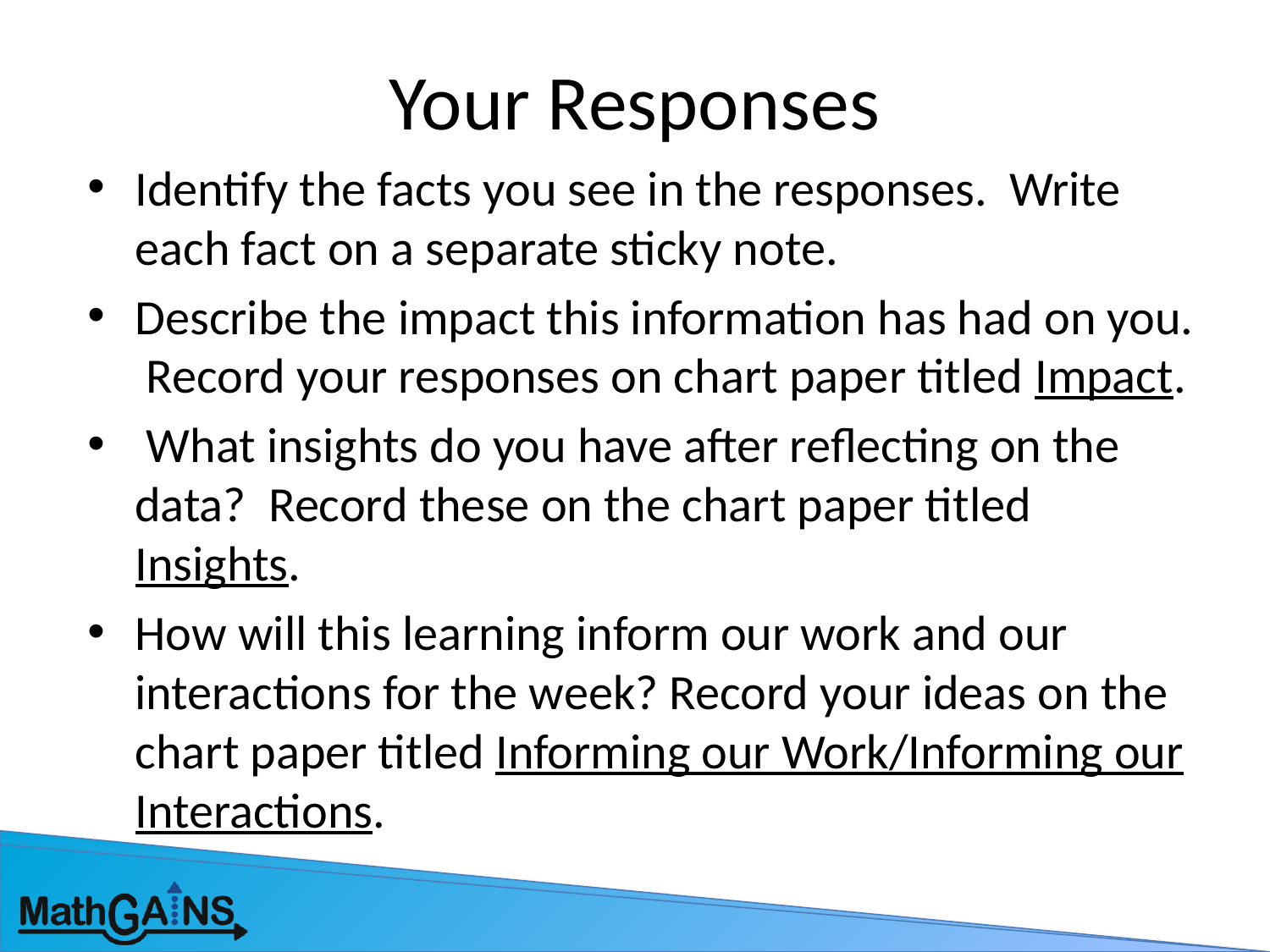

# Your Responses
Identify the facts you see in the responses.  Write each fact on a separate sticky note.
Describe the impact this information has had on you.  Record your responses on chart paper titled Impact.
 What insights do you have after reflecting on the data?  Record these on the chart paper titled Insights.
How will this learning inform our work and our interactions for the week? Record your ideas on the chart paper titled Informing our Work/Informing our Interactions.